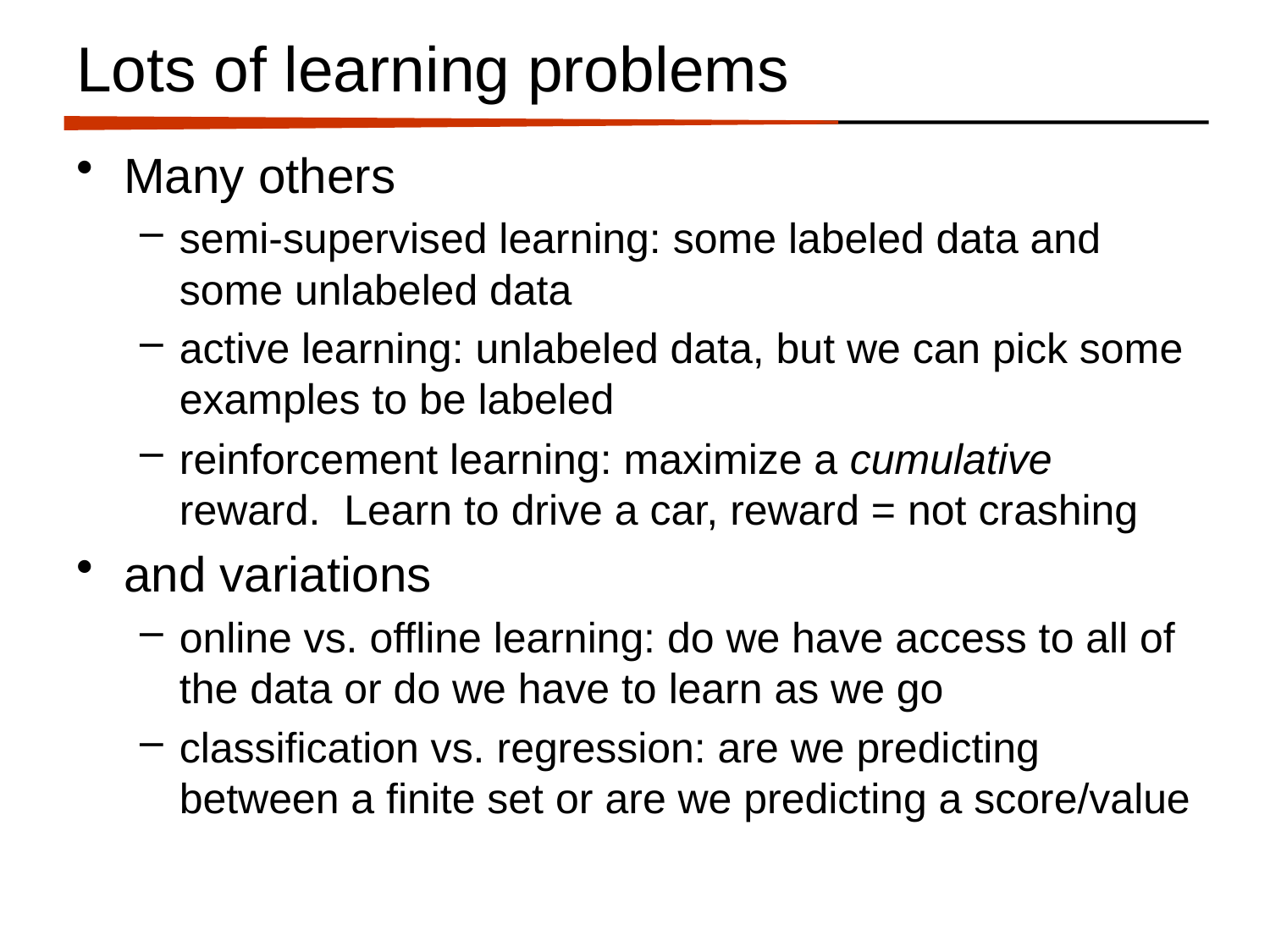

# Lots of learning problems
Many others
semi-supervised learning: some labeled data and some unlabeled data
active learning: unlabeled data, but we can pick some examples to be labeled
reinforcement learning: maximize a cumulative reward.  Learn to drive a car, reward = not crashing
and variations
online vs. offline learning: do we have access to all of the data or do we have to learn as we go
classification vs. regression: are we predicting between a finite set or are we predicting a score/value